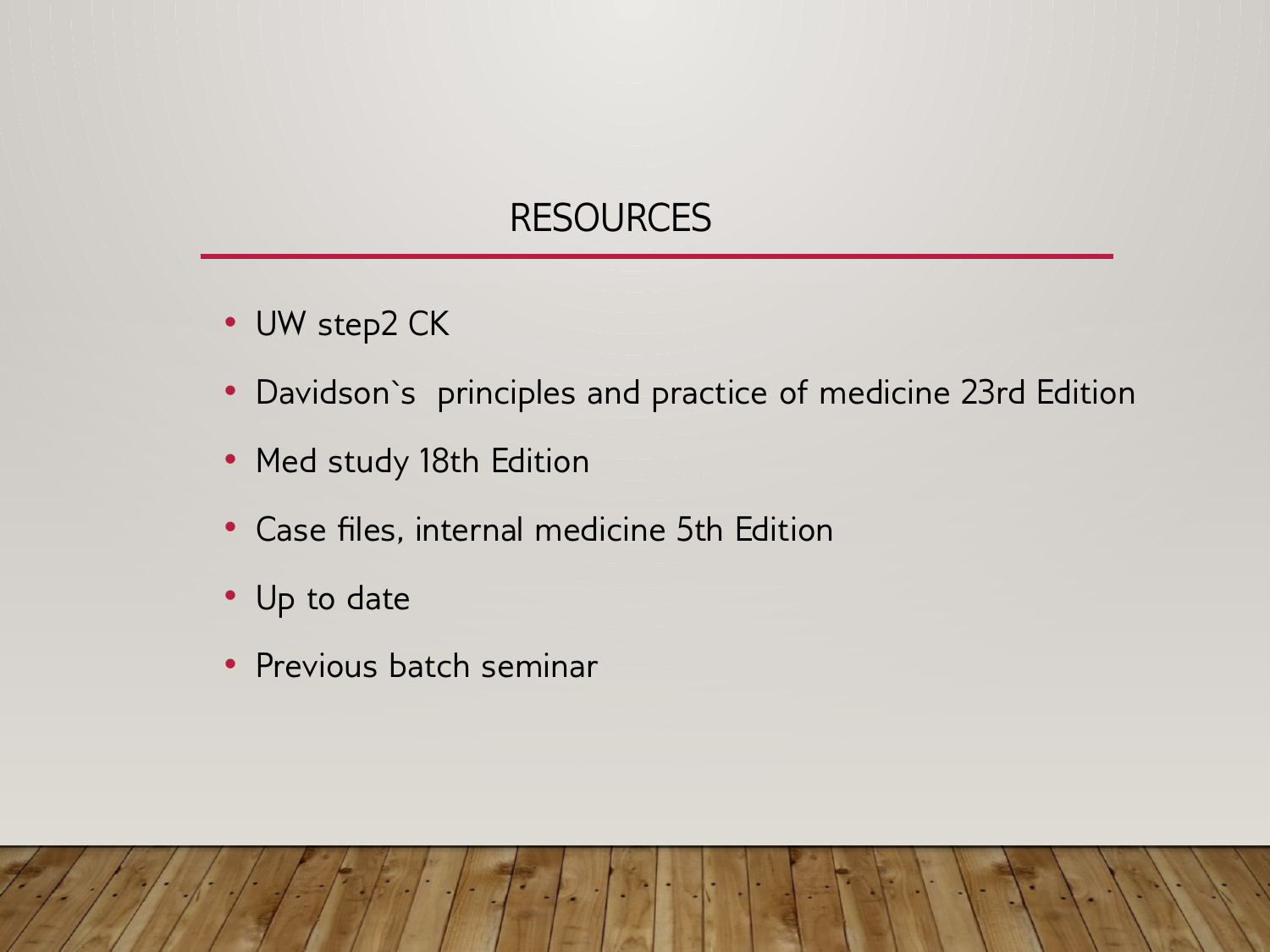

# Resources
UW step2 CK
Davidson`s  principles and practice of medicine 23rd Edition
Med study 18th Edition
Case files, internal medicine 5th Edition
Up to date
Previous batch seminar